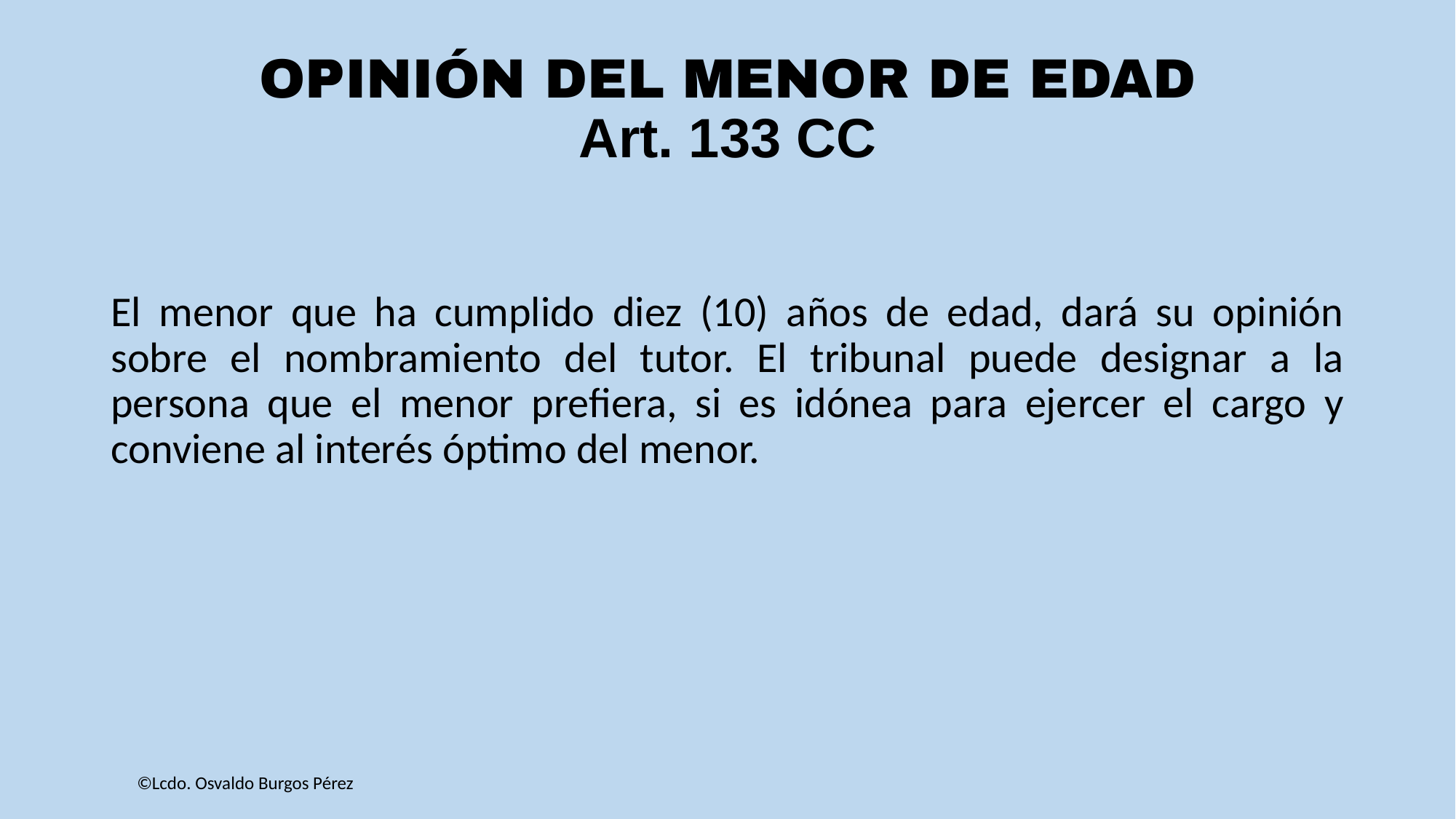

# OPINIÓN DEL MENOR DE EDAD Art. 133 CC

El menor que ha cumplido diez (10) años de edad, dará su opinión sobre el nombramiento del tutor. El tribunal puede designar a la persona que el menor prefiera, si es idónea para ejercer el cargo y conviene al interés óptimo del menor.
©Lcdo. Osvaldo Burgos Pérez